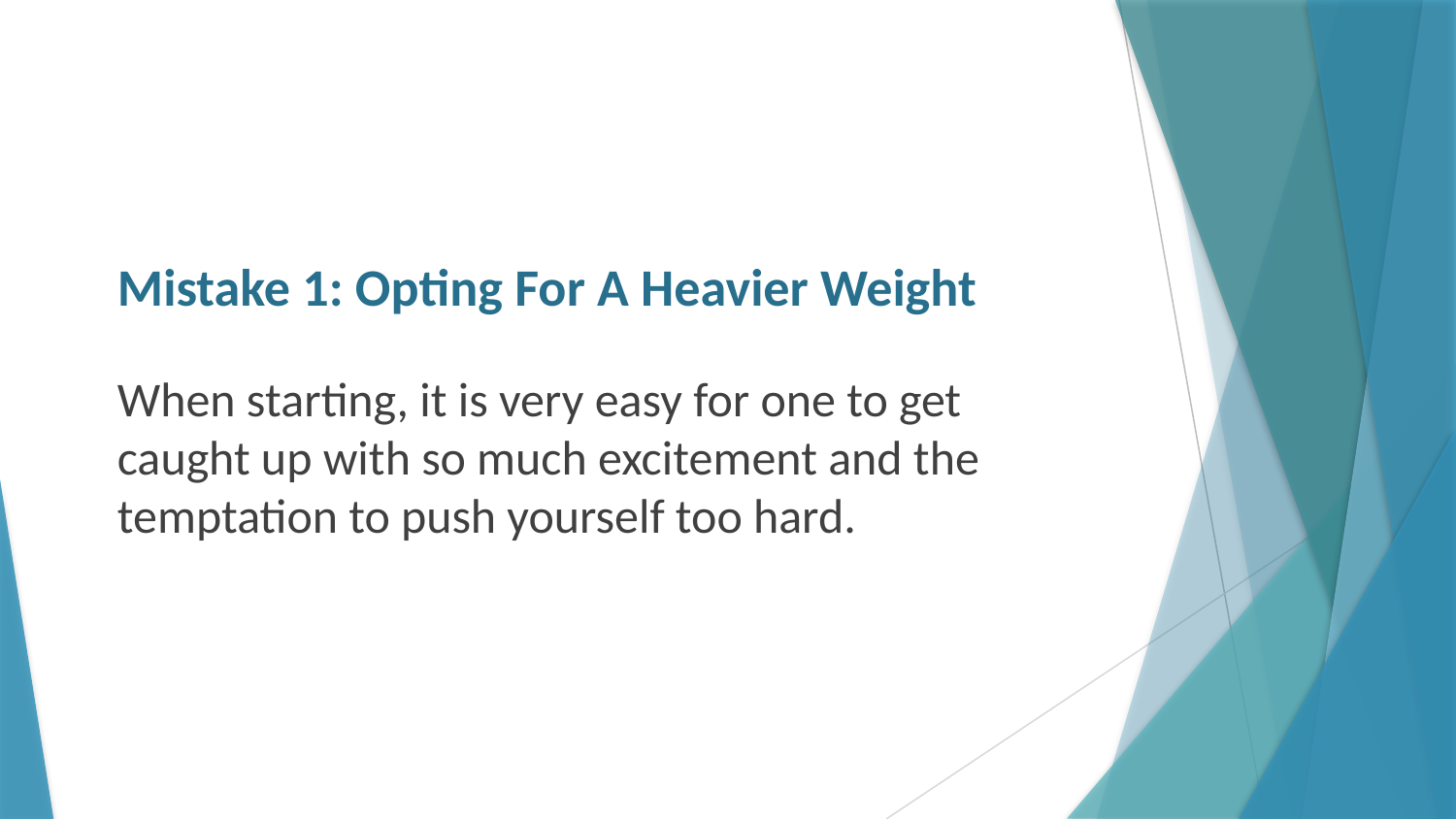

# Mistake 1: Opting For A Heavier Weight
When starting, it is very easy for one to get caught up with so much excitement and the temptation to push yourself too hard.